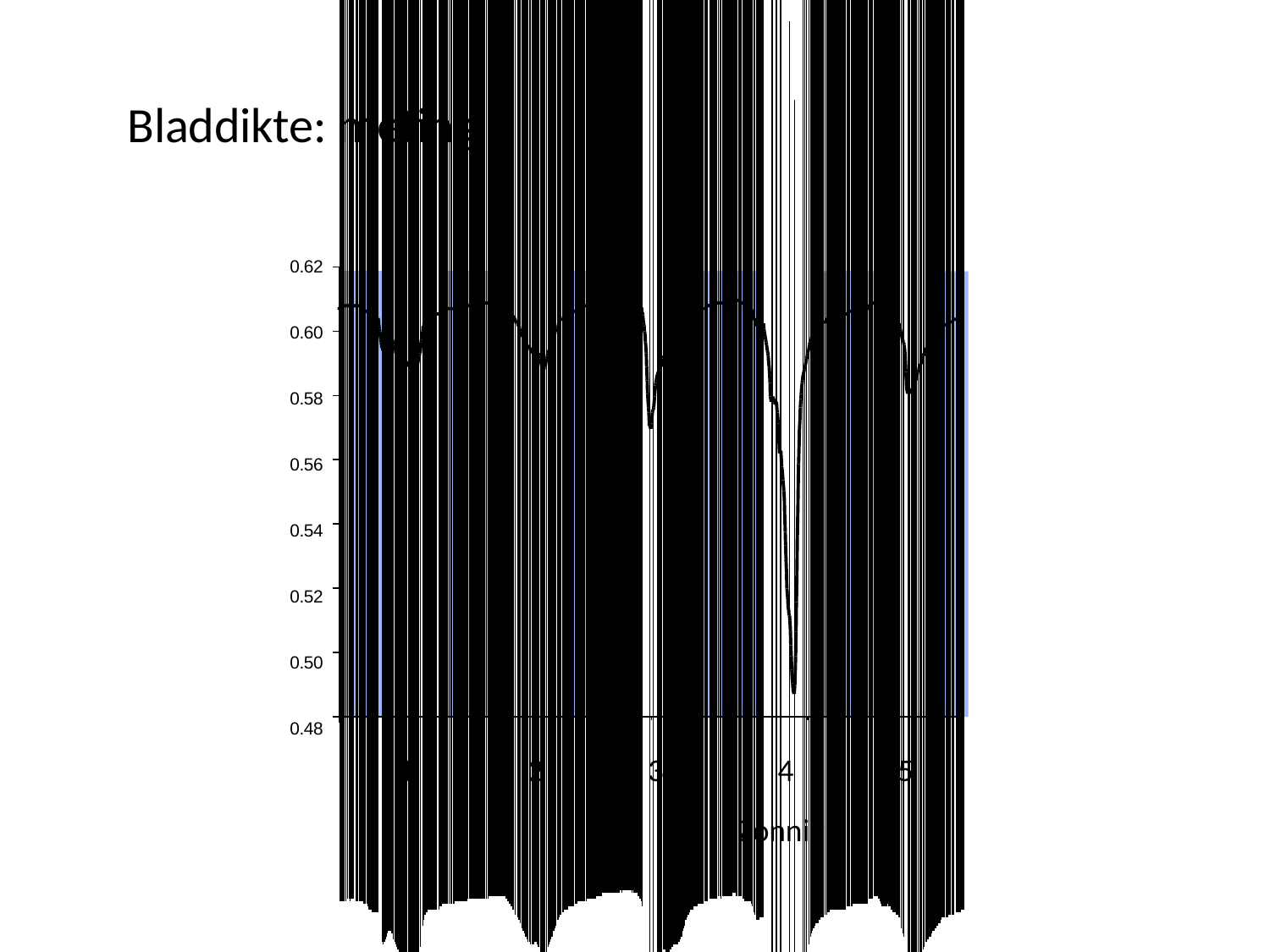

# Bladdikte: meting
0.62

0.60

0.58

0.56

0.54

0.52

0.50

0.48

1
2
3
4
5
Zonnig